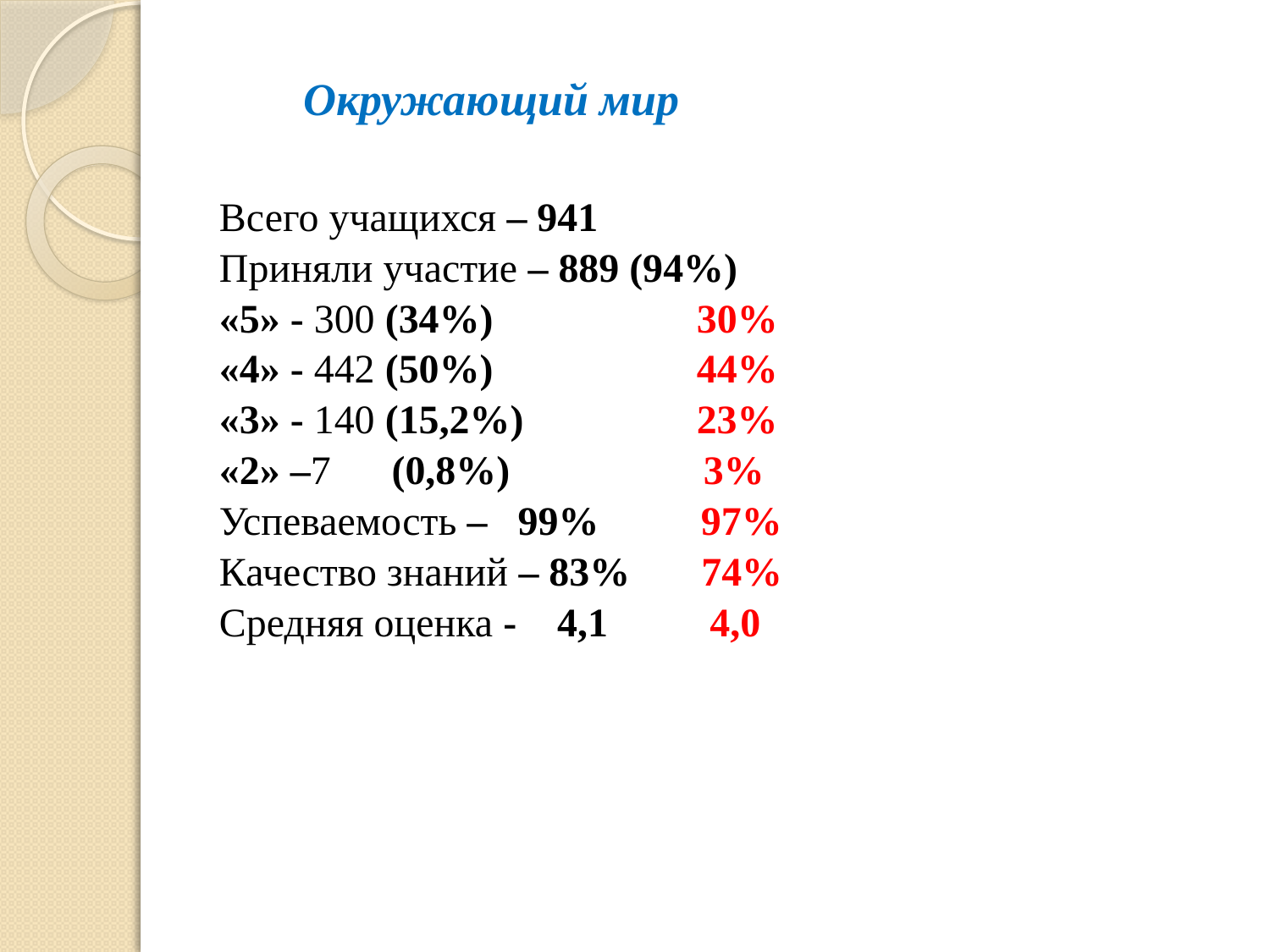

Окружающий мир

Всего учащихся – 941
Приняли участие – 889 (94%)
«5» - 300 (34%)                    30%
«4» - 442 (50%)                    44%
«3» - 140 (15,2%)                 23%
«2» –7      (0,8%)                   3%
Успеваемость –   99%          97%
Качество знаний – 83%       74%
Средняя оценка -    4,1          4,0
#